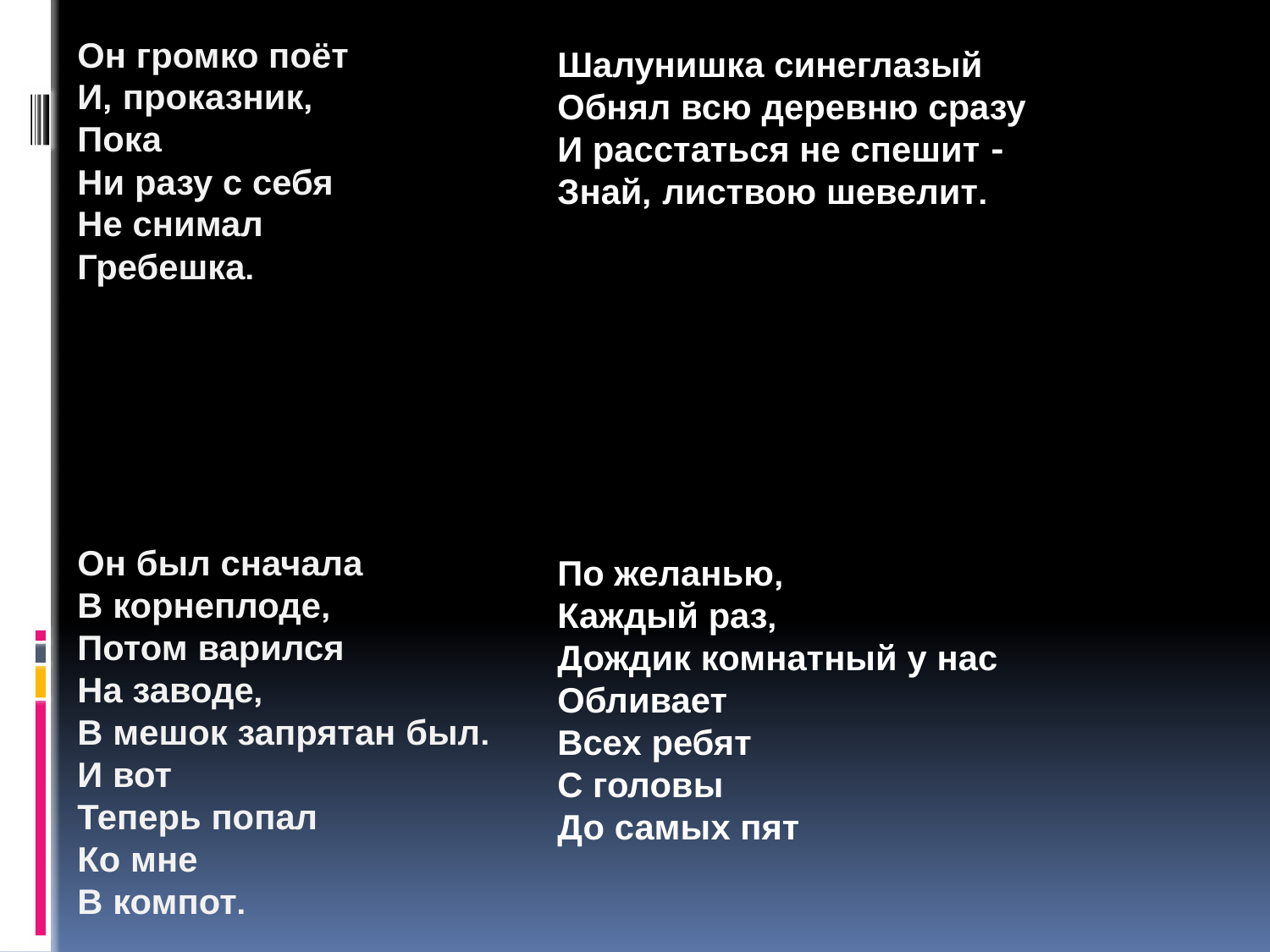

Он громко поёт
И, проказник,
Пока
Ни разу с себя
Не снимал
Гребешка.

Он был сначала
В корнеплоде,
Потом варился
На заводе,
В мешок запрятан был.
И вот
Теперь попал
Ко мне
В компот.

Шалунишка синеглазый
Обнял всю деревню сразу
И расстаться не спешит -
Знай, листвою шевелит.

По желанью,
Каждый раз,
Дождик комнатный у нас
Обливает
Всех ребят
С головы
До самых пят